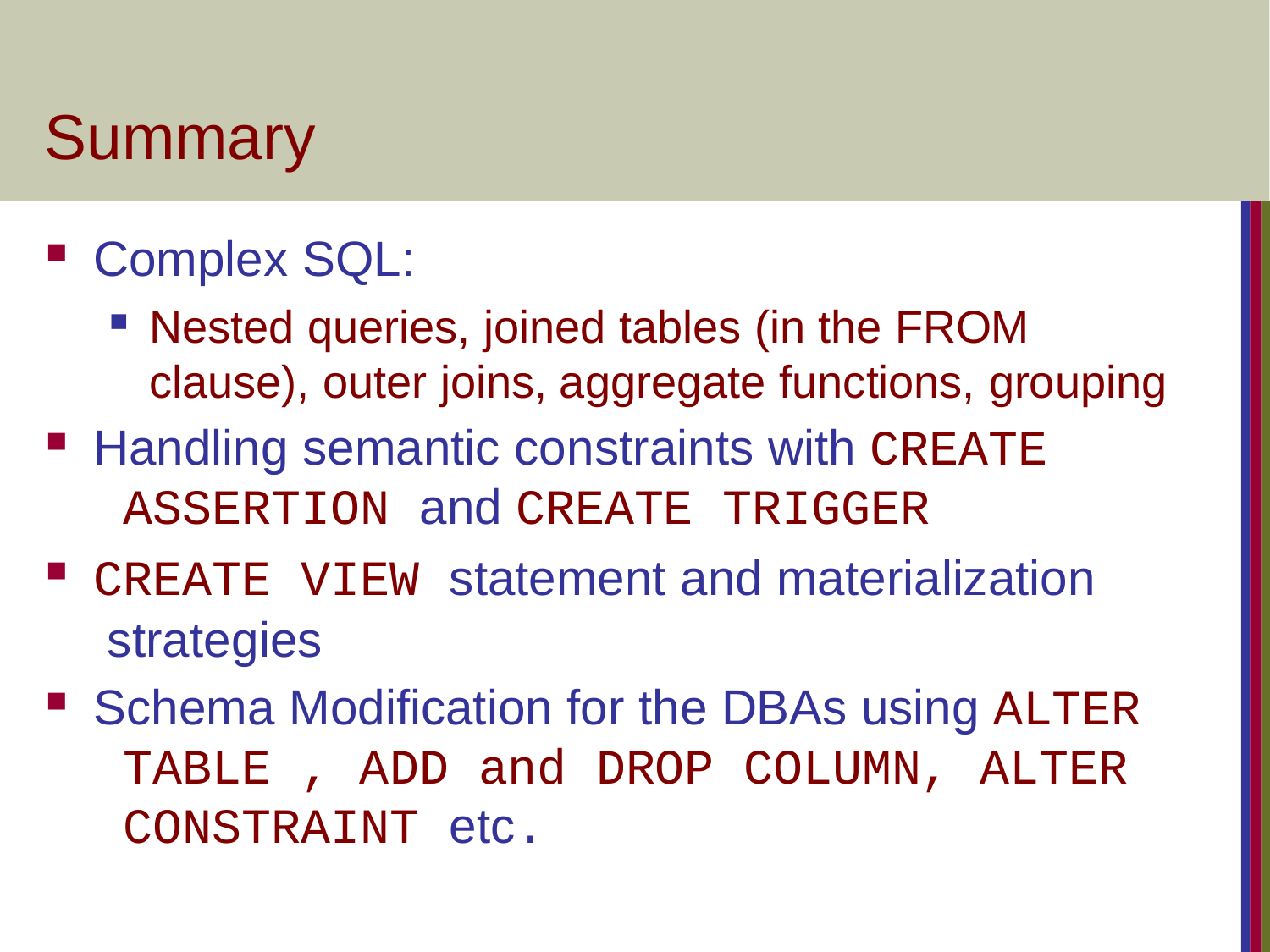

# Summary
Complex SQL:
Nested queries, joined tables (in the FROM  clause), outer joins, aggregate functions, grouping
Handling semantic constraints with CREATE  ASSERTION and CREATE TRIGGER
CREATE VIEW statement and materialization  strategies
Schema Modification for the DBAs using ALTER  TABLE , ADD and DROP COLUMN, ALTER  CONSTRAINT etc.